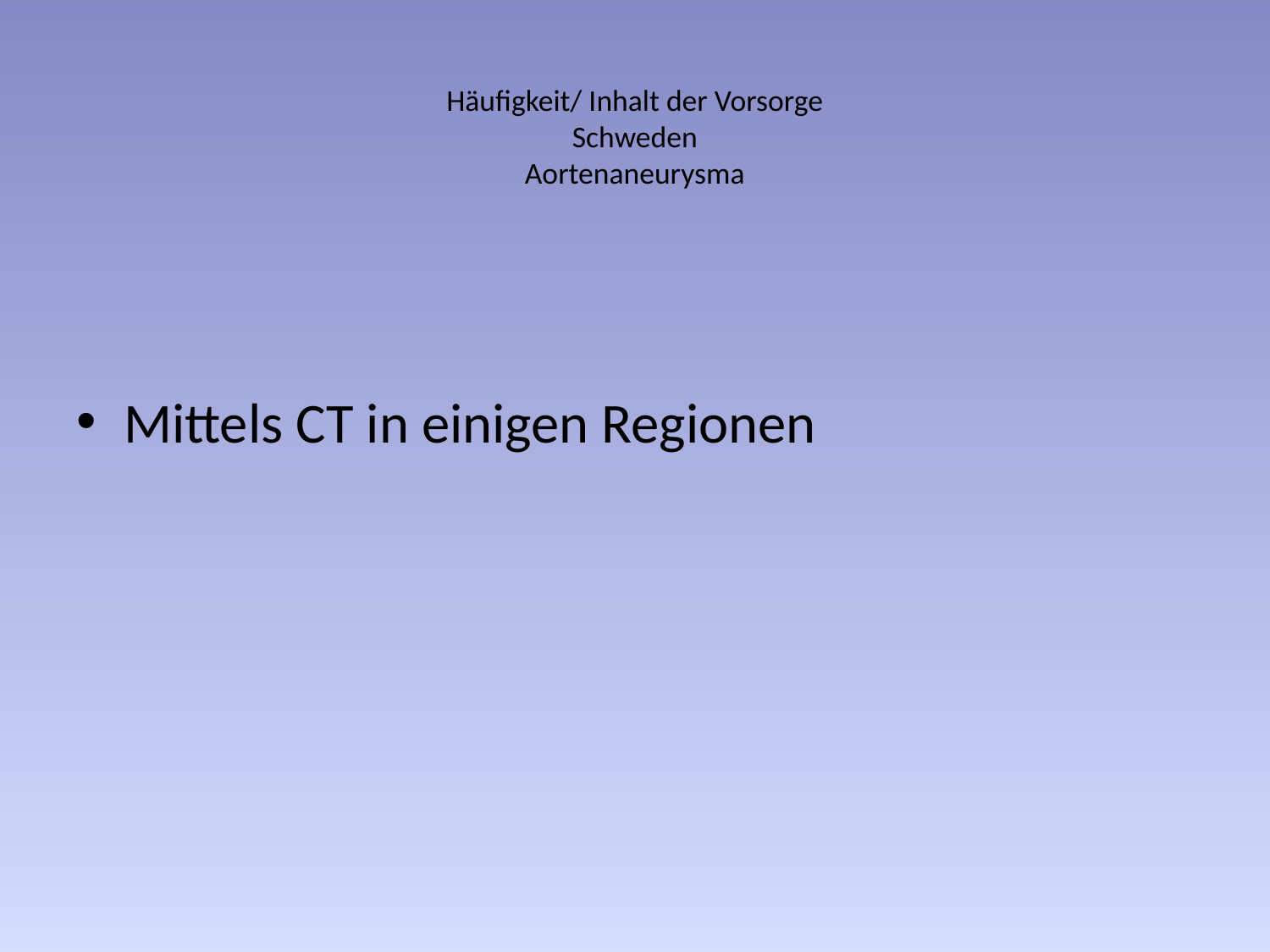

# Häufigkeit/ Inhalt der Vorsorge Schweden Aortenaneurysma

Mittels CT in einigen Regionen